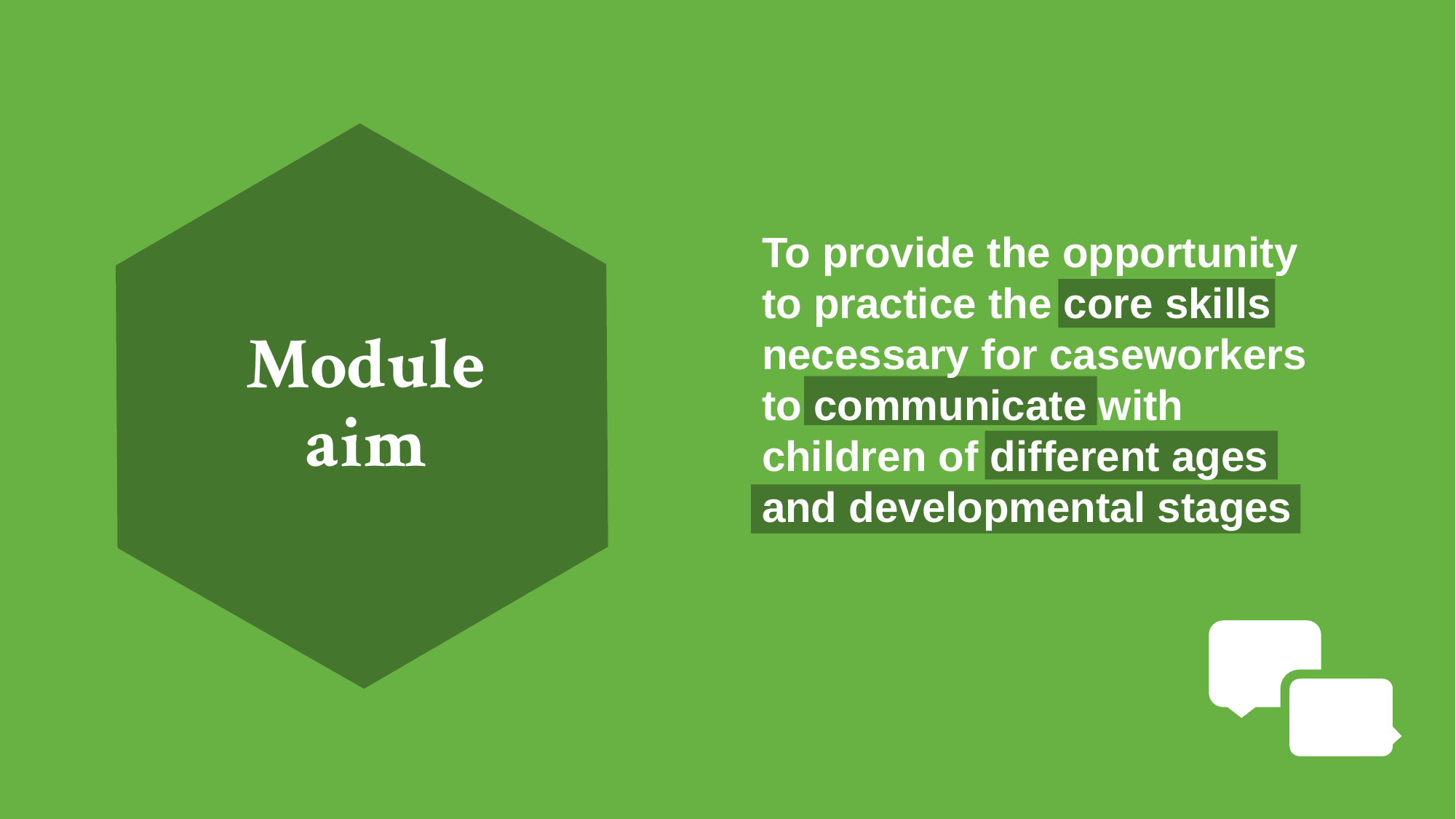

To provide the opportunity to practice the core skills necessary for caseworkers to communicate with children of different ages and developmental stages

# Module aim